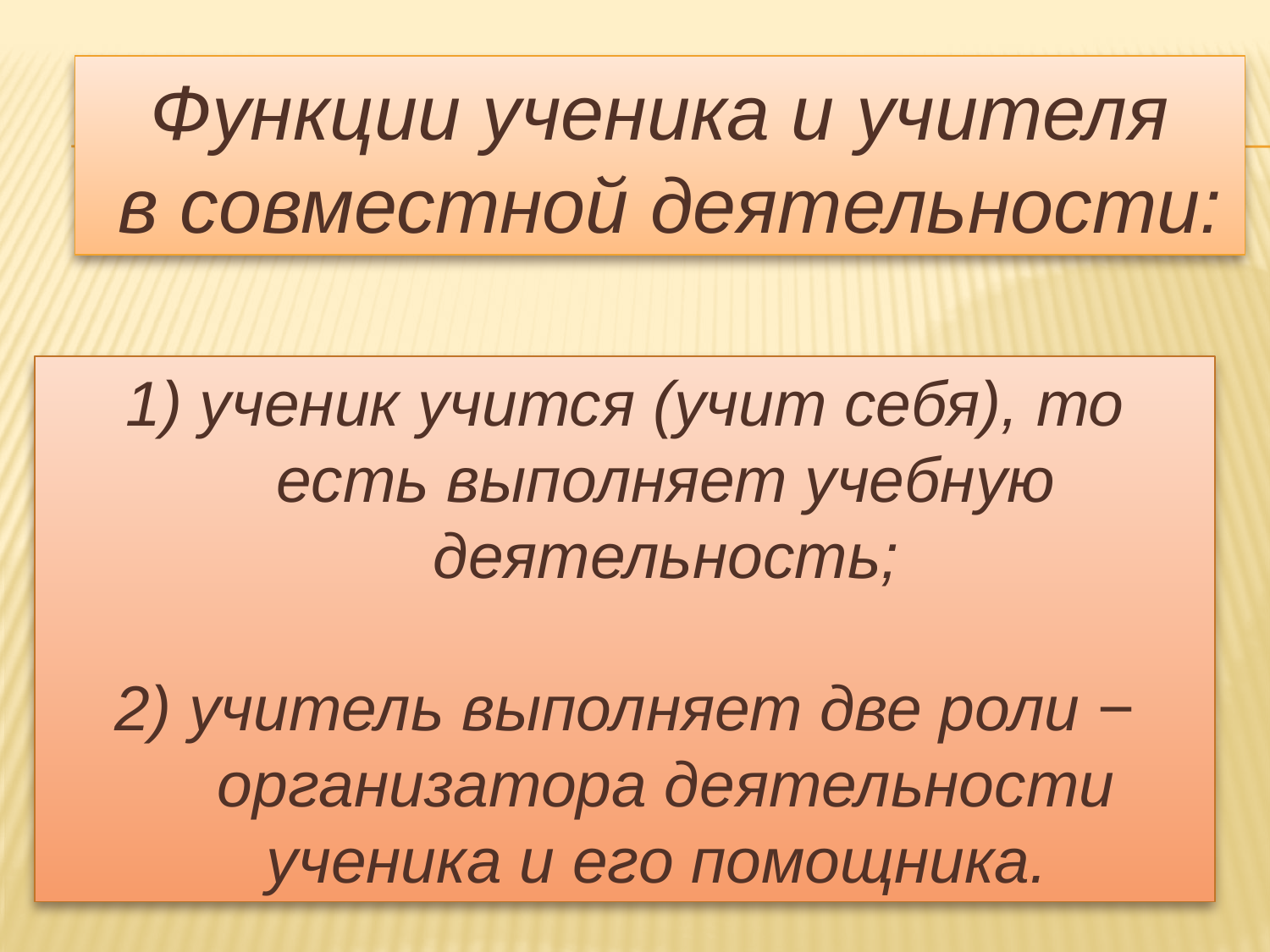

Функции ученика и учителя
 в совместной деятельности:
1) ученик учится (учит себя), то есть выполняет учебную деятельность;

2) учитель выполняет две роли − организатора деятельности ученика и его помощника.